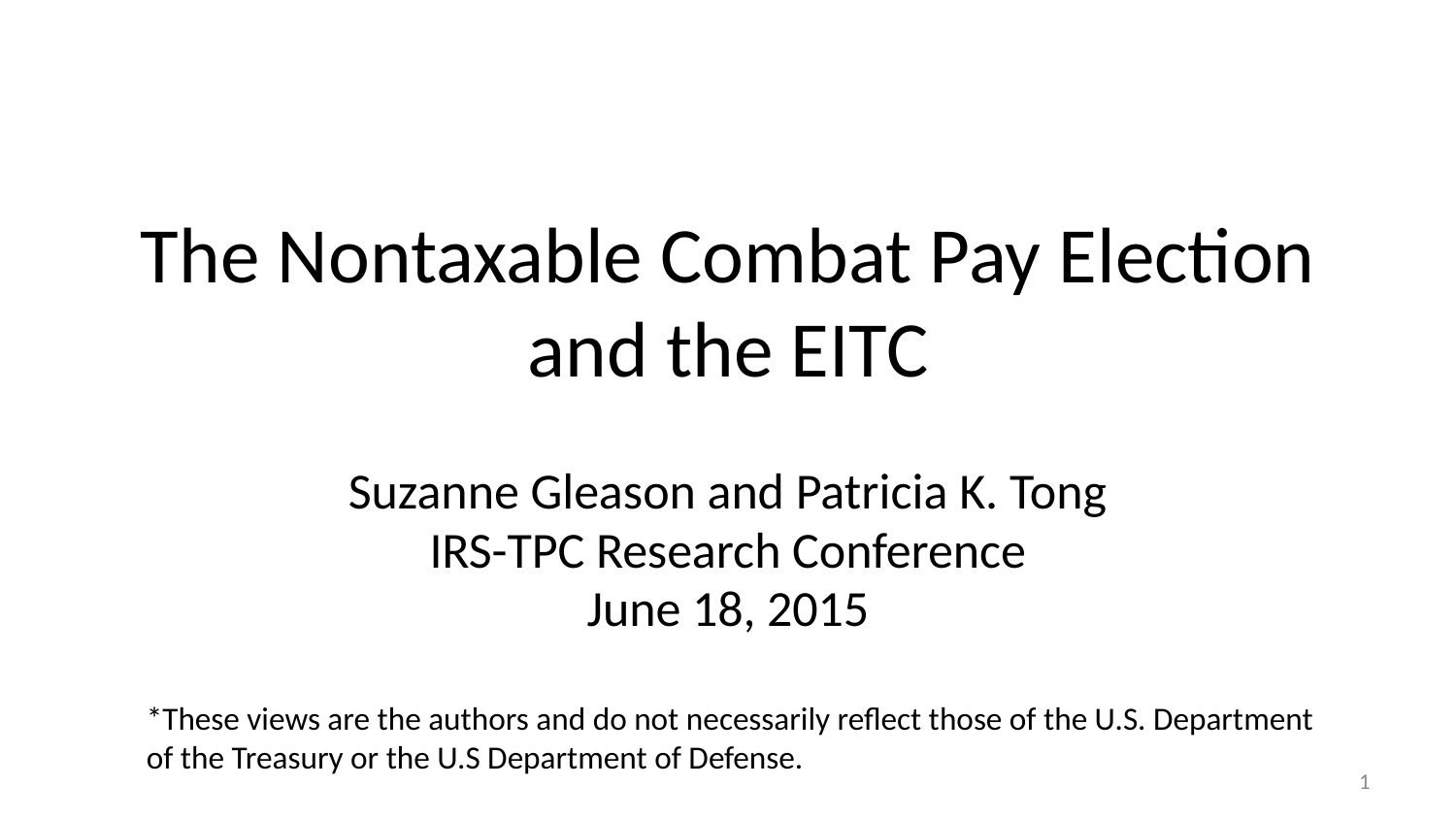

# The Nontaxable Combat Pay Election and the EITC
Suzanne Gleason and Patricia K. Tong
IRS-TPC Research Conference
June 18, 2015
*These views are the authors and do not necessarily reflect those of the U.S. Department of the Treasury or the U.S Department of Defense.

1